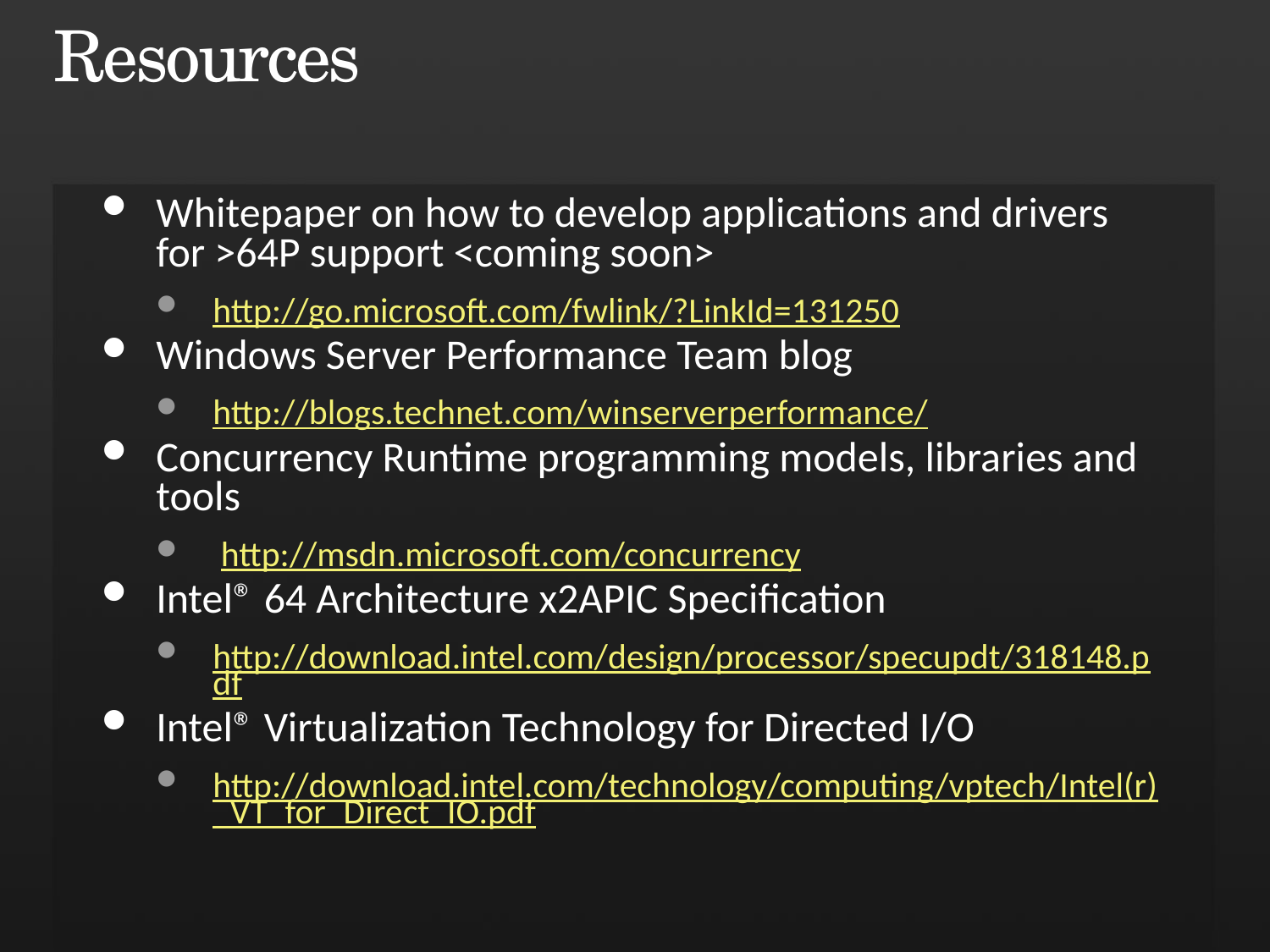

# Resources
Whitepaper on how to develop applications and drivers for >64P support <coming soon>
http://go.microsoft.com/fwlink/?LinkId=131250
Windows Server Performance Team blog
http://blogs.technet.com/winserverperformance/
Concurrency Runtime programming models, libraries and tools
 http://msdn.microsoft.com/concurrency
Intel® 64 Architecture x2APIC Specification
http://download.intel.com/design/processor/specupdt/318148.pdf
Intel® Virtualization Technology for Directed I/O
http://download.intel.com/technology/computing/vptech/Intel(r)_VT_for_Direct_IO.pdf